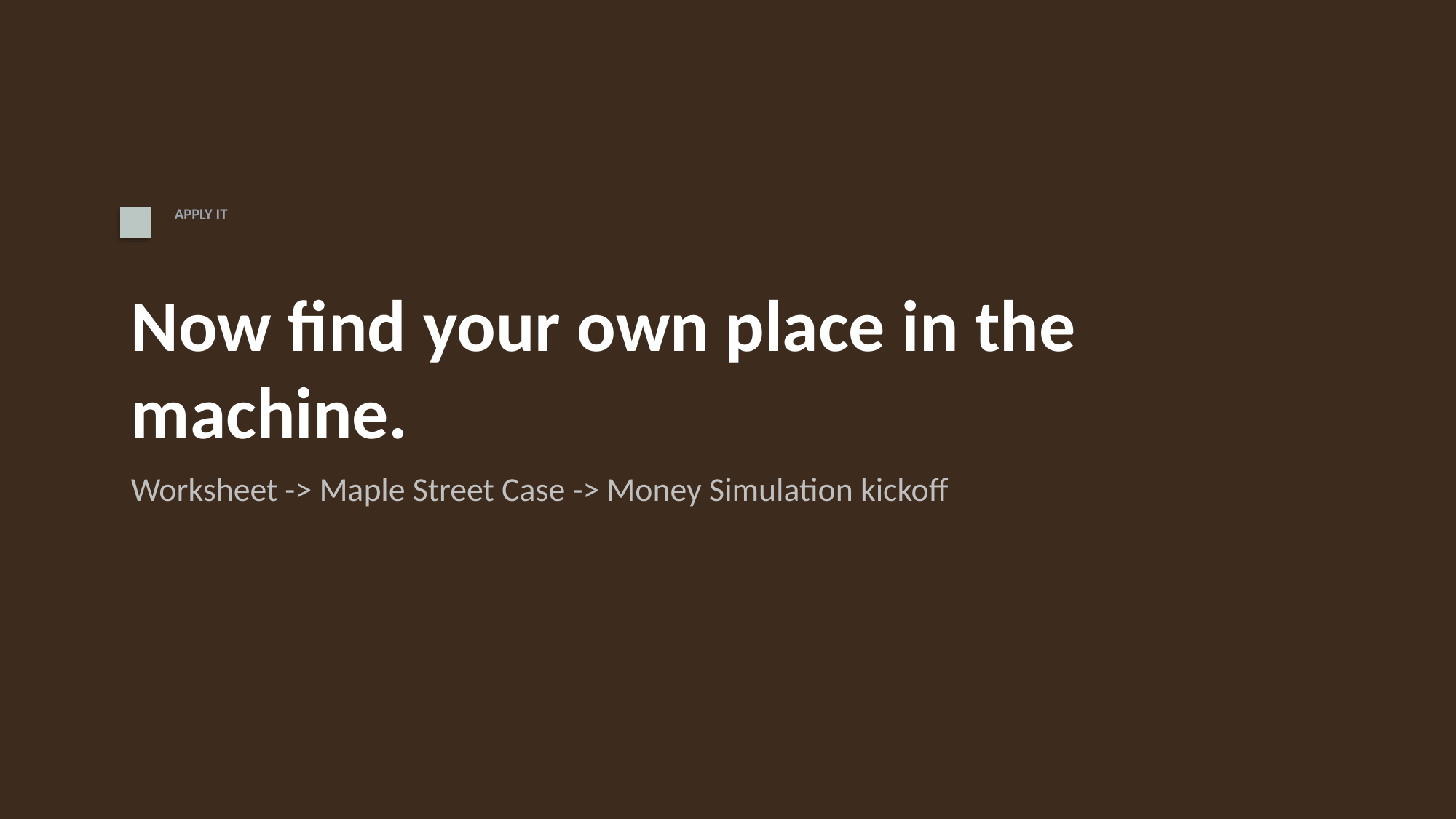

APPLY IT

Now find your own place in the machine.
Worksheet -> Maple Street Case -> Money Simulation kickoff